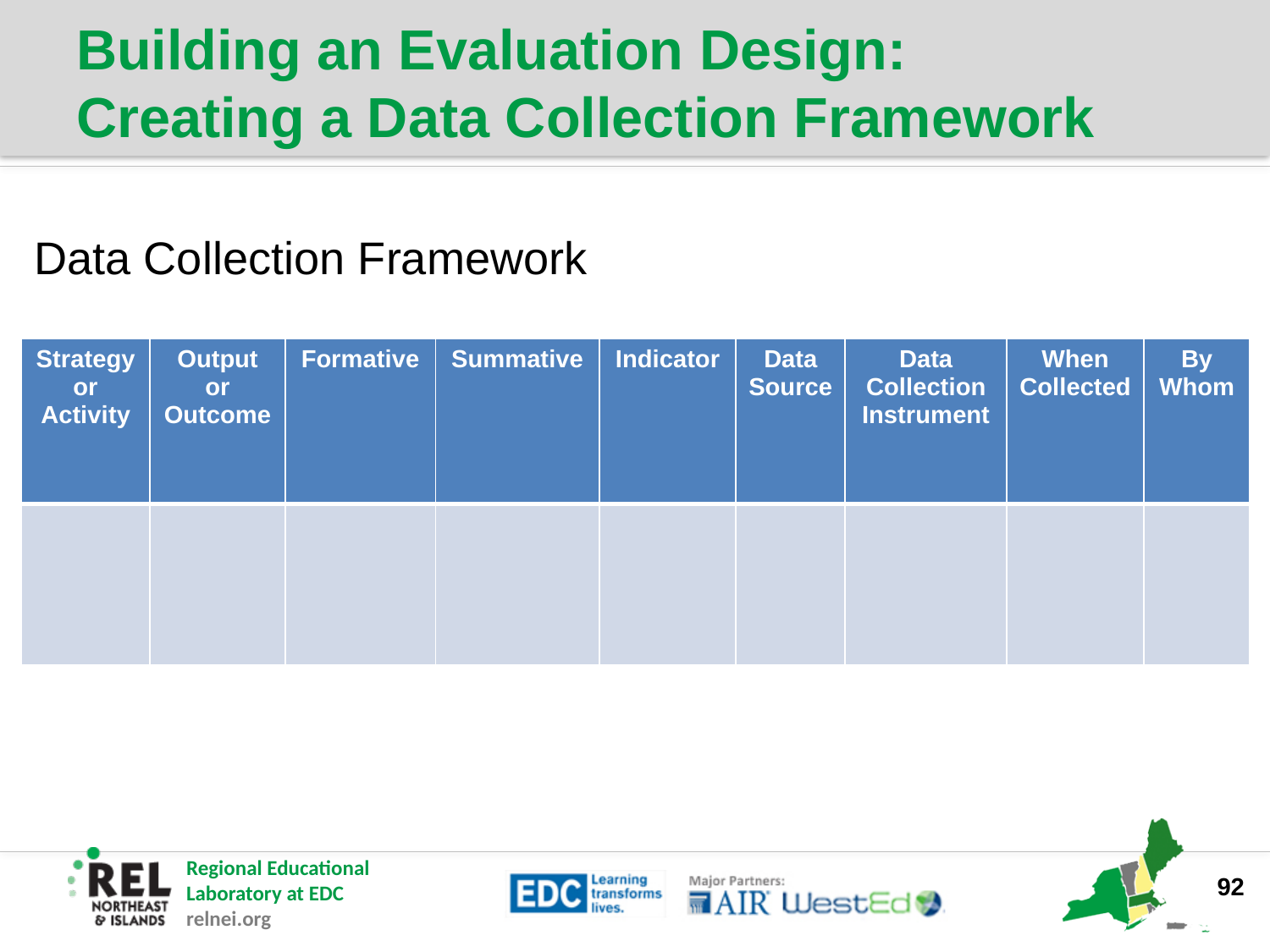

# Building an Evaluation Design: Creating a Data Collection Framework
Data Collection Framework

| Strategy or Activity | Output or Outcome | Formative | Summative | Indicator | Data Source | Data Collection Instrument | When Collected | By Whom |
| --- | --- | --- | --- | --- | --- | --- | --- | --- |
|  |  |  |  |  |  |  |  |  |
92